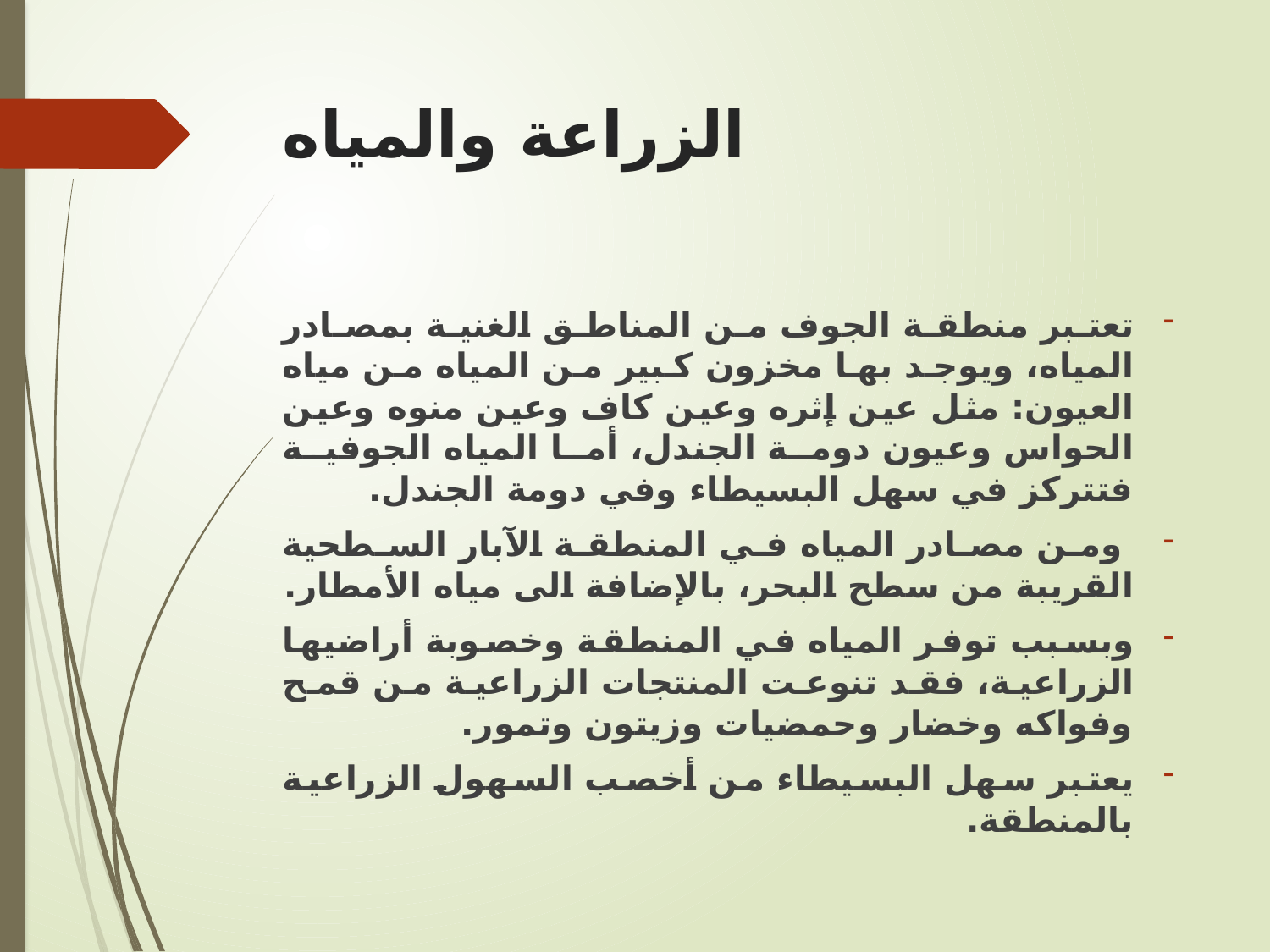

# الزراعة والمياه
تعتبر منطقة الجوف من المناطق الغنية بمصادر المياه، ويوجد بها مخزون كبير من المياه من مياه العيون: مثل عين إثره وعين كاف وعين منوه وعين الحواس وعيون دومة الجندل، أما المياه الجوفية فتتركز في سهل البسيطاء وفي دومة الجندل.
 ومن مصادر المياه في المنطقة الآبار السطحية القريبة من سطح البحر، بالإضافة الى مياه الأمطار.
وبسبب توفر المياه في المنطقة وخصوبة أراضيها الزراعية، فقد تنوعت المنتجات الزراعية من قمح وفواكه وخضار وحمضيات وزيتون وتمور.
يعتبر سهل البسيطاء من أخصب السهول الزراعية بالمنطقة.